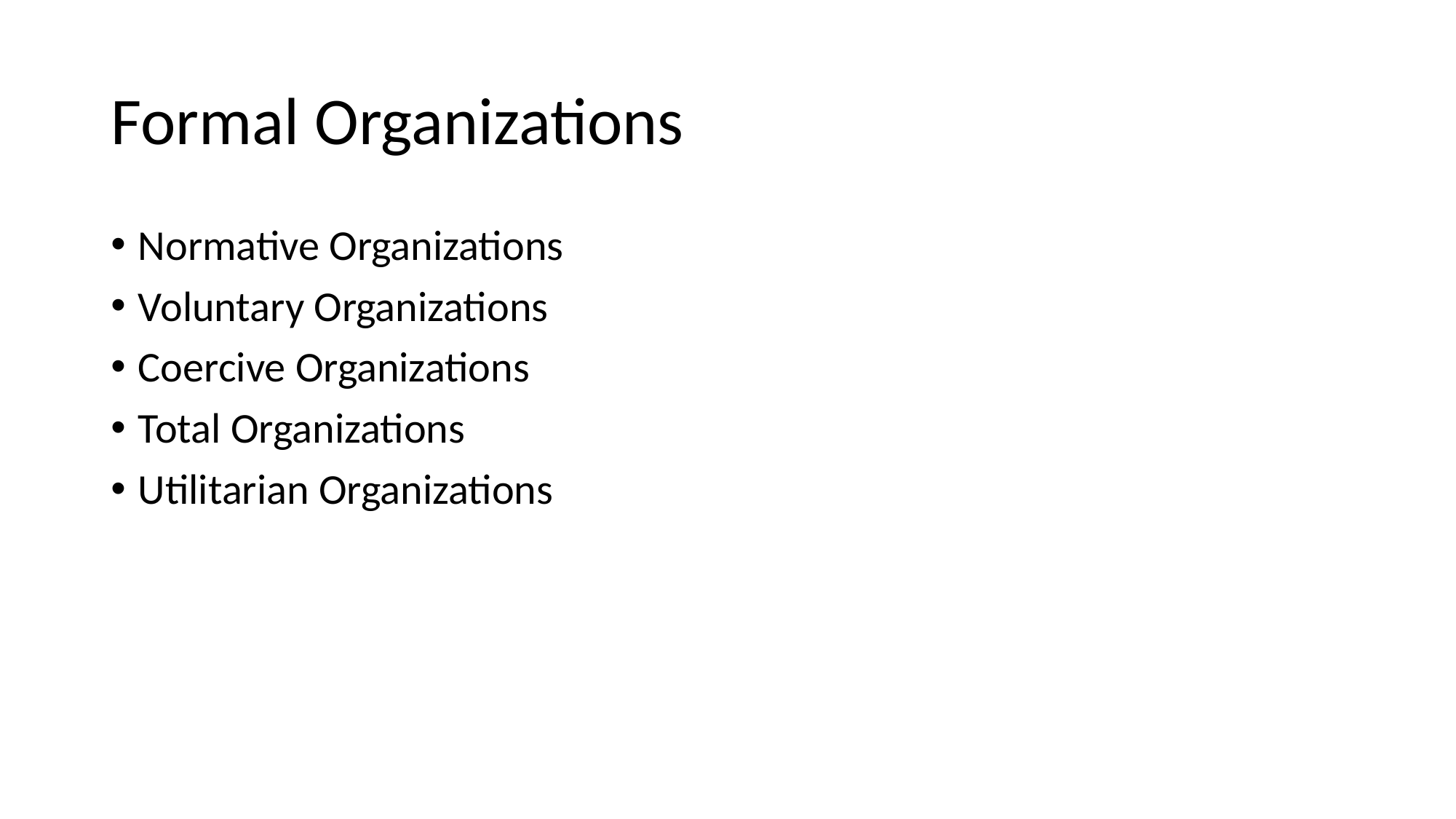

# Formal Organizations
Normative Organizations
Voluntary Organizations
Coercive Organizations
Total Organizations
Utilitarian Organizations